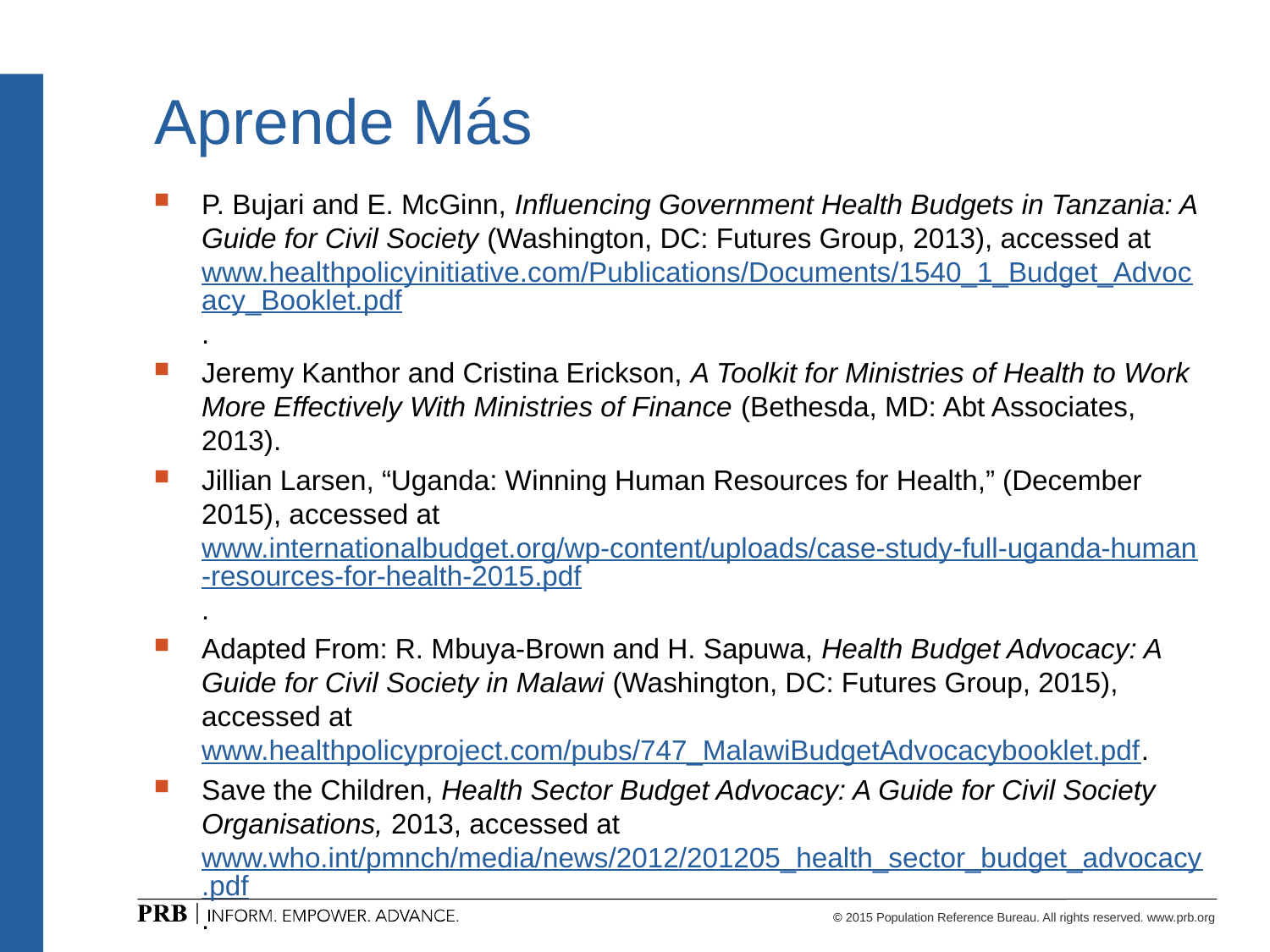

# Aprende Más
P. Bujari and E. McGinn, Influencing Government Health Budgets in Tanzania: A Guide for Civil Society (Washington, DC: Futures Group, 2013), accessed at www.healthpolicyinitiative.com/Publications/Documents/1540_1_Budget_Advocacy_Booklet.pdf.
Jeremy Kanthor and Cristina Erickson, A Toolkit for Ministries of Health to Work More Effectively With Ministries of Finance (Bethesda, MD: Abt Associates, 2013).
Jillian Larsen, “Uganda: Winning Human Resources for Health,” (December 2015), accessed at www.internationalbudget.org/wp-content/uploads/case-study-full-uganda-human-resources-for-health-2015.pdf.
Adapted From: R. Mbuya-Brown and H. Sapuwa, Health Budget Advocacy: A Guide for Civil Society in Malawi (Washington, DC: Futures Group, 2015), accessed at www.healthpolicyproject.com/pubs/747_MalawiBudgetAdvocacybooklet.pdf.
Save the Children, Health Sector Budget Advocacy: A Guide for Civil Society Organisations, 2013, accessed at www.who.int/pmnch/media/news/2012/201205_health_sector_budget_advocacy.pdf.